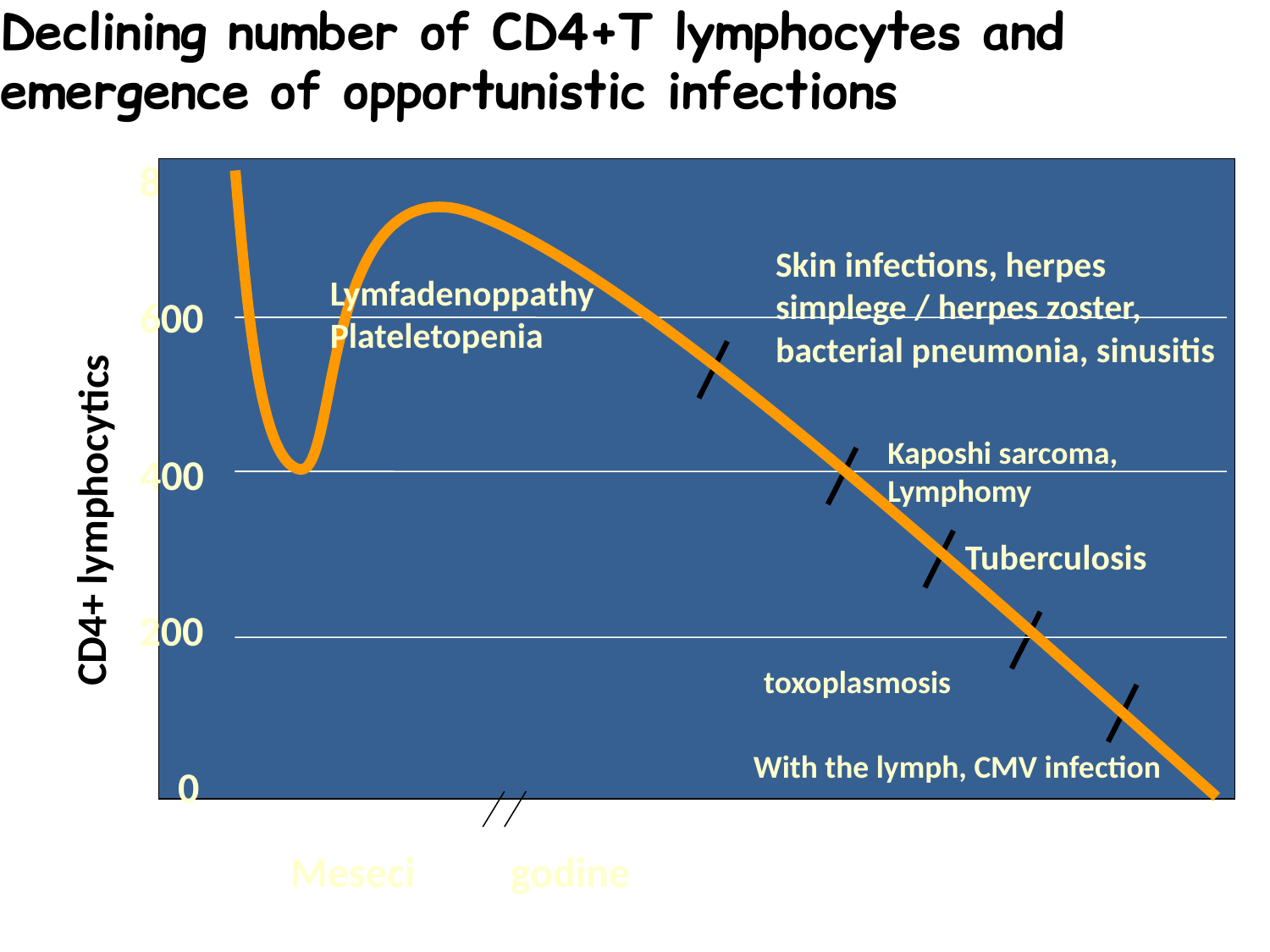

# Declining number of CD4+T lymphocytes and emergence of opportunistic infections
800

Skin infections, herpes simplege / herpes zoster, bacterial pneumonia, sinusitis
Lymfadenoppathy
Plateletopenia
600

Kaposhi sarcoma, Lymphomy
400

CD4+ lymphocytics

Tuberculosis

200

toxoplasmosis

With the lymph, CMV infection
    0

Meseci          godine